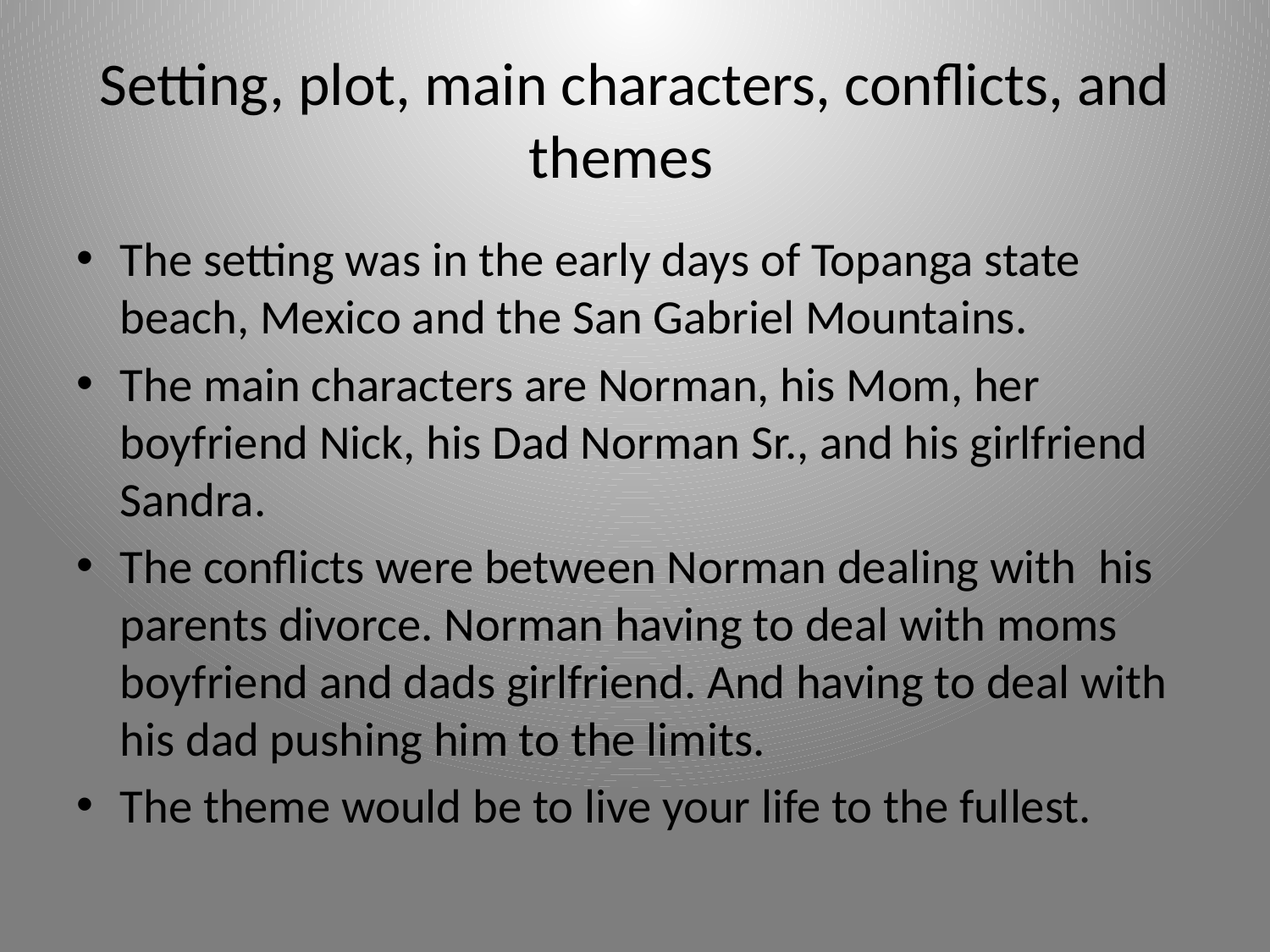

# Setting, plot, main characters, conflicts, and themes
The setting was in the early days of Topanga state beach, Mexico and the San Gabriel Mountains.
The main characters are Norman, his Mom, her boyfriend Nick, his Dad Norman Sr., and his girlfriend Sandra.
The conflicts were between Norman dealing with  his parents divorce. Norman having to deal with moms boyfriend and dads girlfriend. And having to deal with his dad pushing him to the limits.
The theme would be to live your life to the fullest.